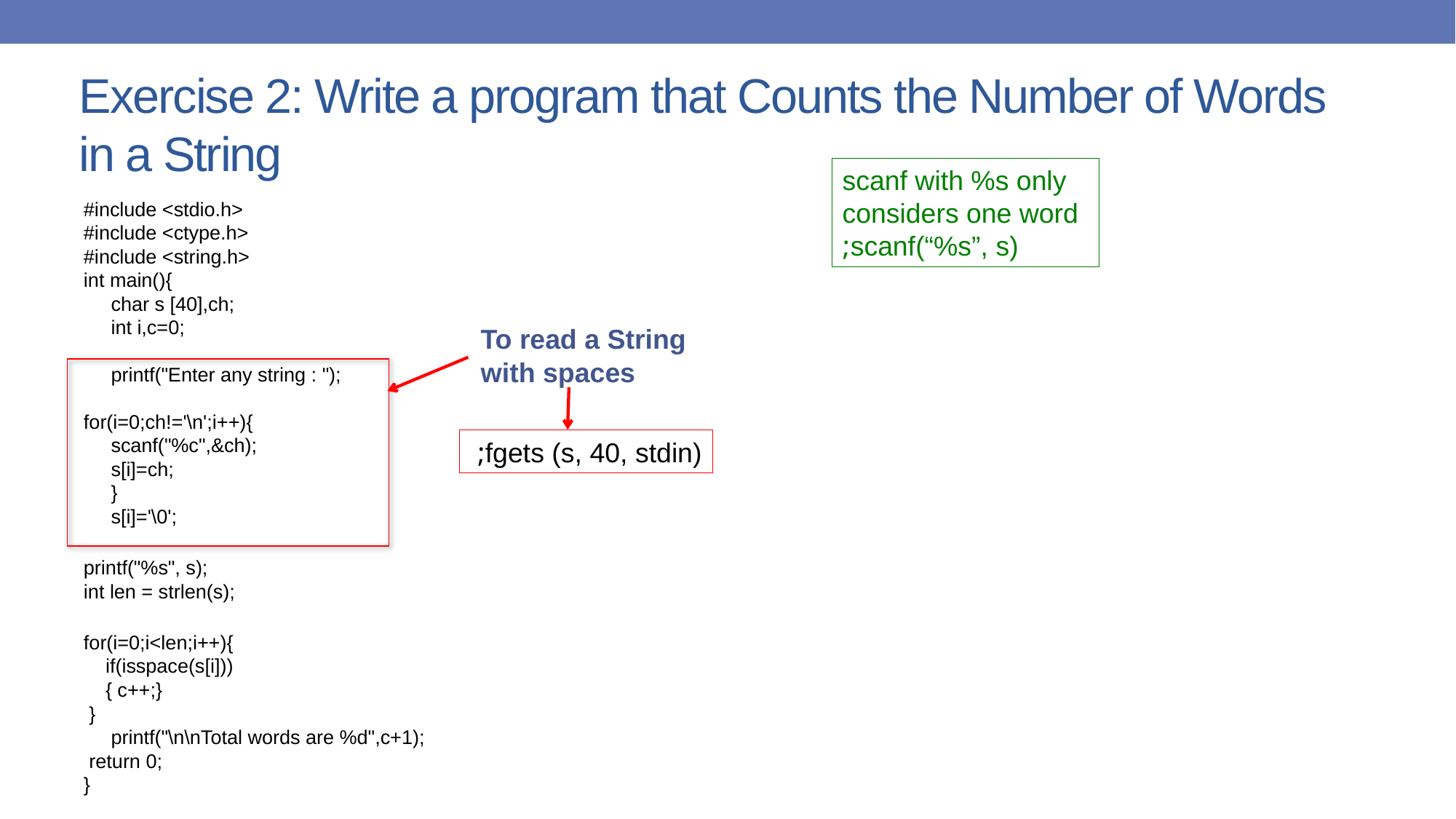

# Exercise 2: Write a program that Counts the Number of Words in a String
scanf with %s only considers one word
scanf(“%s”, s);
#include <stdio.h>
#include <ctype.h>
#include <string.h>
int main(){
     char s [40],ch;
     int i,c=0;
     printf("Enter any string : ");
for(i=0;ch!='\n';i++){
     scanf("%c",&ch);
     s[i]=ch;
     }
     s[i]='\0';
printf("%s", s);
int len = strlen(s);
for(i=0;i<len;i++){
    if(isspace(s[i]))
    { c++;}
 }
     printf("\n\nTotal words are %d",c+1);
 return 0;
}
To read a String with spaces

fgets (s, 40, stdin);